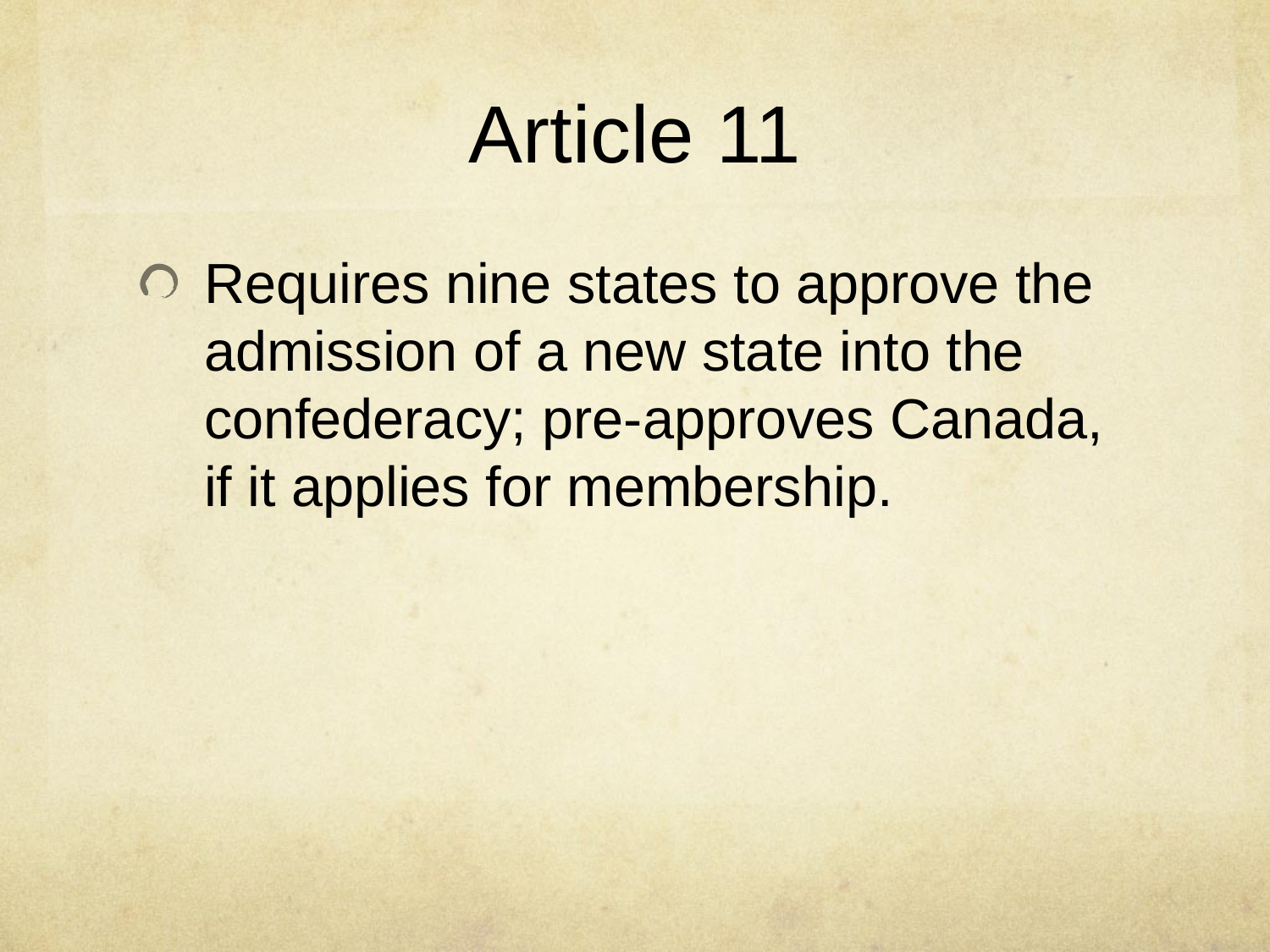

# Article 11
Requires nine states to approve the admission of a new state into the confederacy; pre-approves Canada, if it applies for membership.